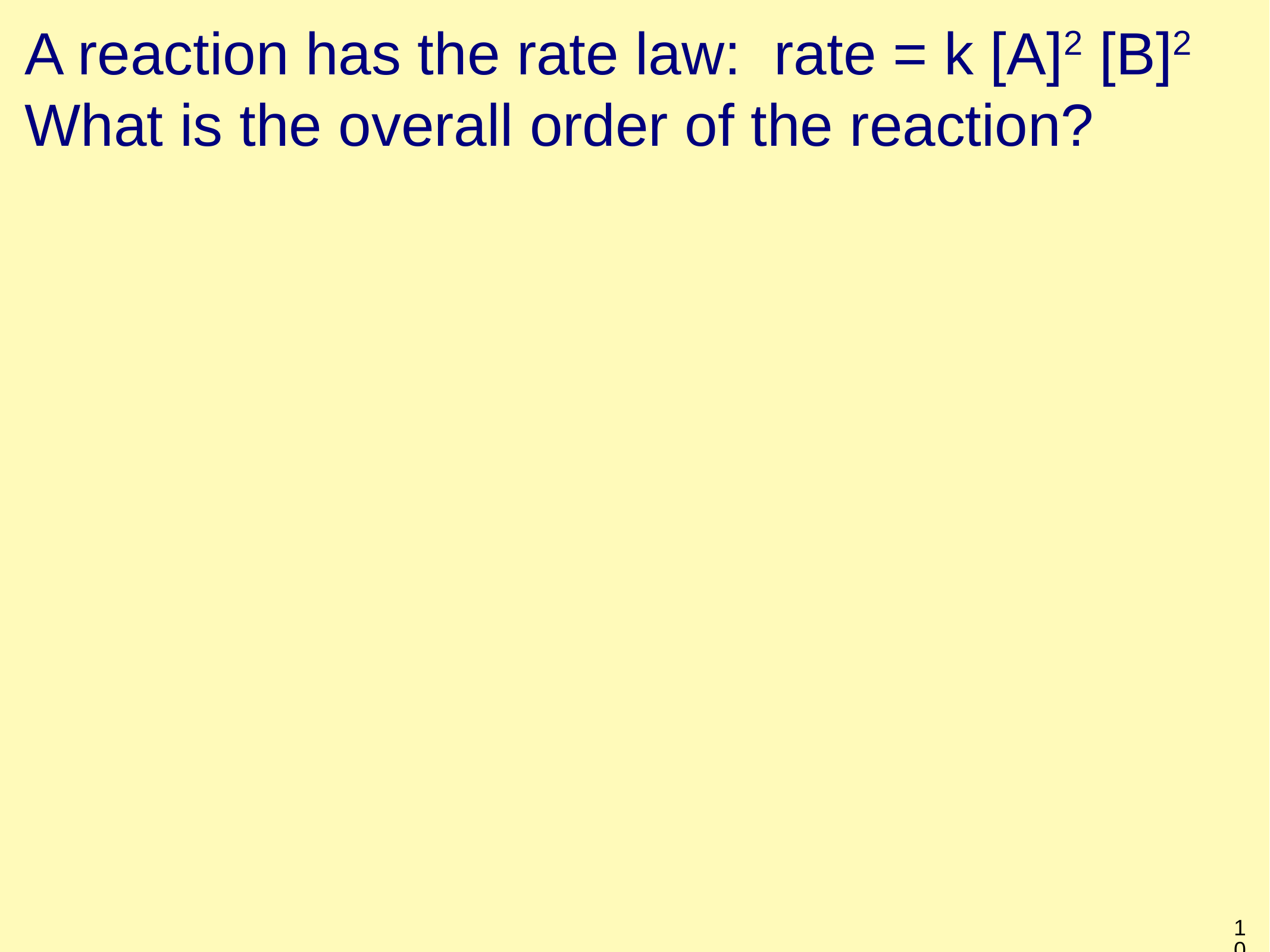

# A reaction has the rate law:  rate = k [A]2 [B]2 What is the overall order of the reaction?
10